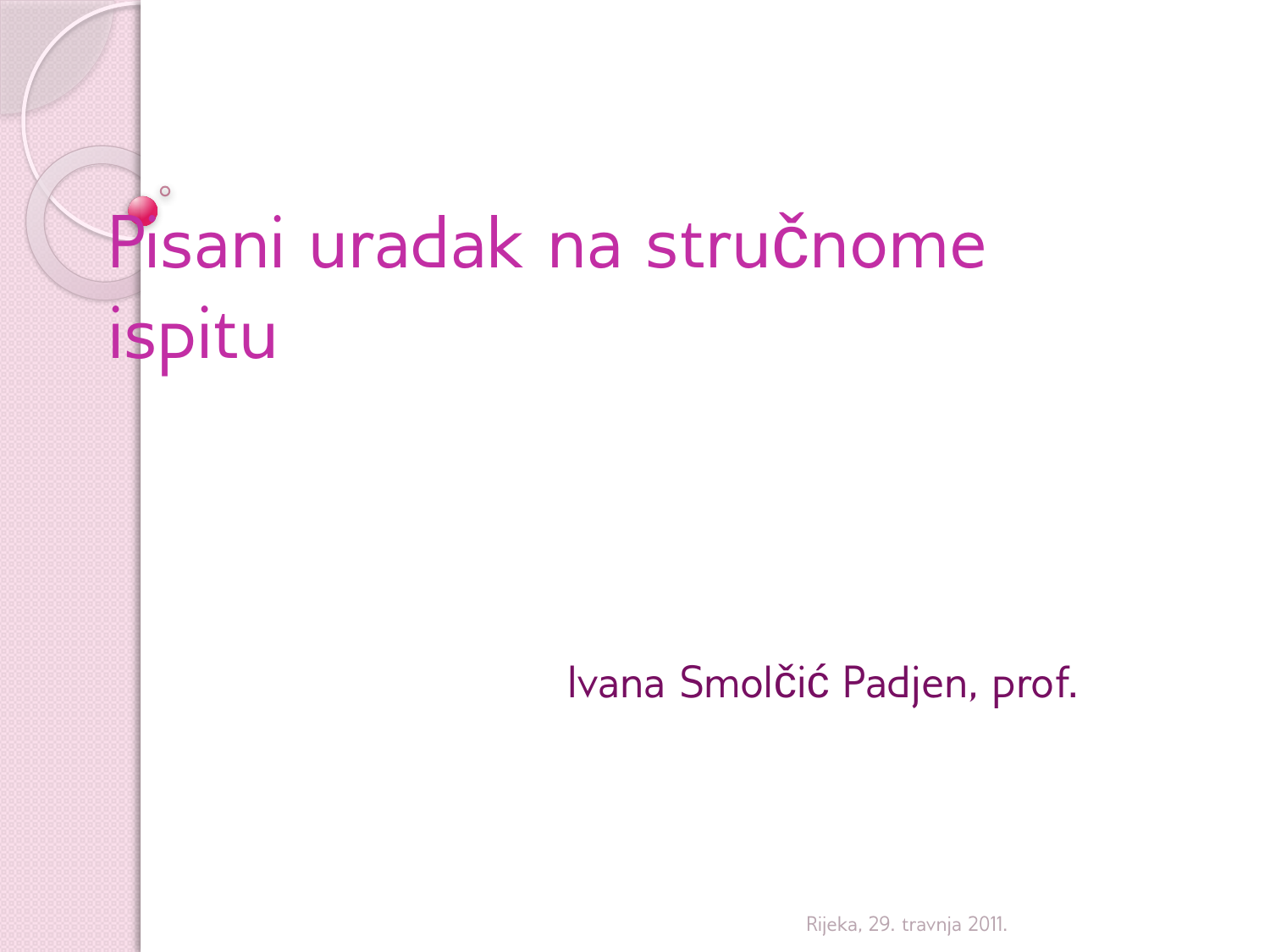

# Pisani uradak na stručnome ispitu

Ivana Smolčić Padjen, prof.
Rijeka, 29. travnja 2011.